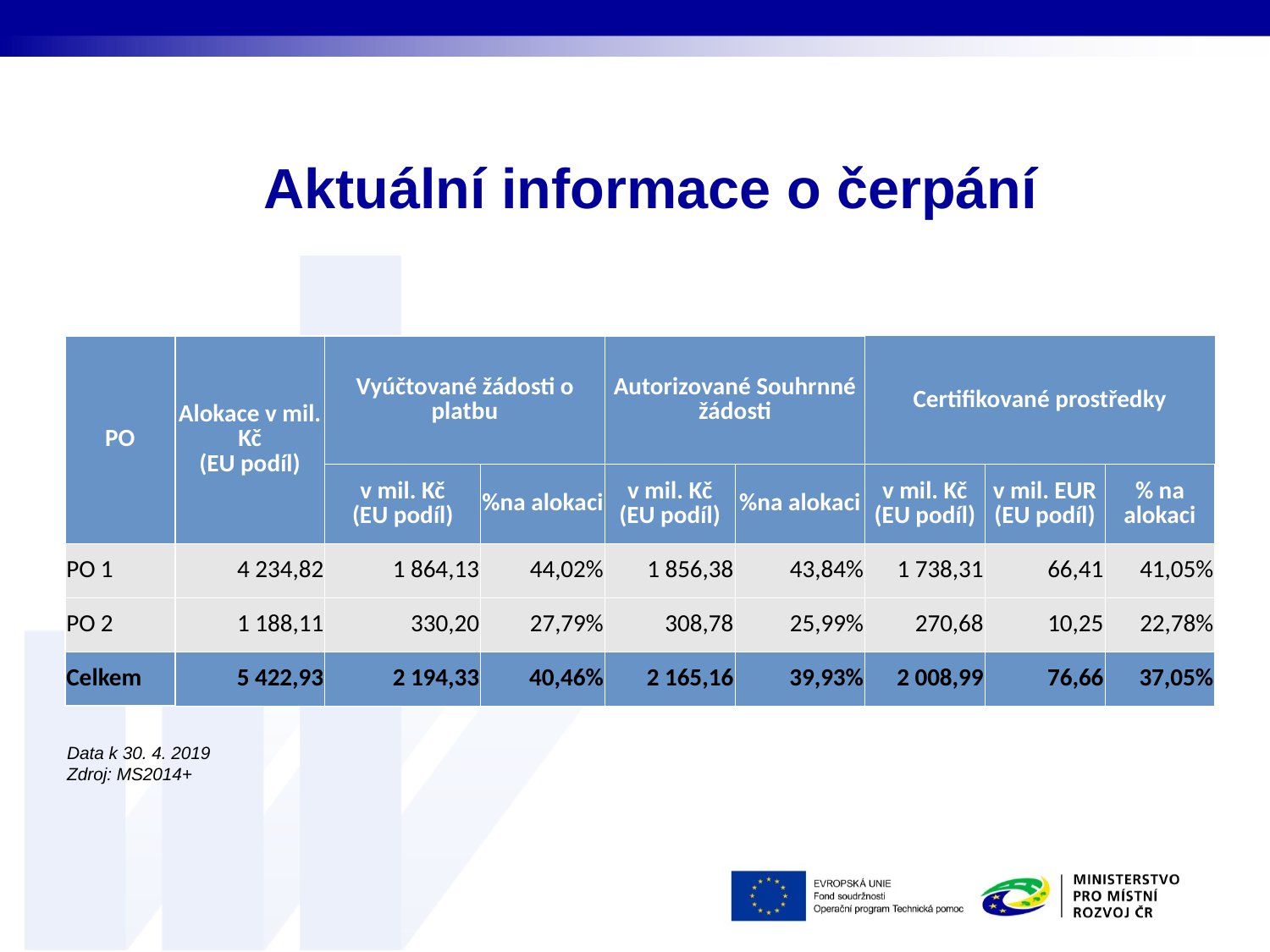

# Aktuální informace o čerpání
| PO | Alokace v mil. Kč (EU podíl) | Vyúčtované žádosti o platbu |  | Autorizované Souhrnné žádosti |  | Certifikované prostředky |  |  |
| --- | --- | --- | --- | --- | --- | --- | --- | --- |
|  |  | v mil. Kč (EU podíl) | %na alokaci | v mil. Kč (EU podíl) | %na alokaci | v mil. Kč (EU podíl) | v mil. EUR (EU podíl) | % na alokaci |
| PO 1 | 4 234,82 | 1 864,13 | 44,02% | 1 856,38 | 43,84% | 1 738,31 | 66,41 | 41,05% |
| PO 2 | 1 188,11 | 330,20 | 27,79% | 308,78 | 25,99% | 270,68 | 10,25 | 22,78% |
| Celkem | 5 422,93 | 2 194,33 | 40,46% | 2 165,16 | 39,93% | 2 008,99 | 76,66 | 37,05% |
Data k 30. 4. 2019
Zdroj: MS2014+